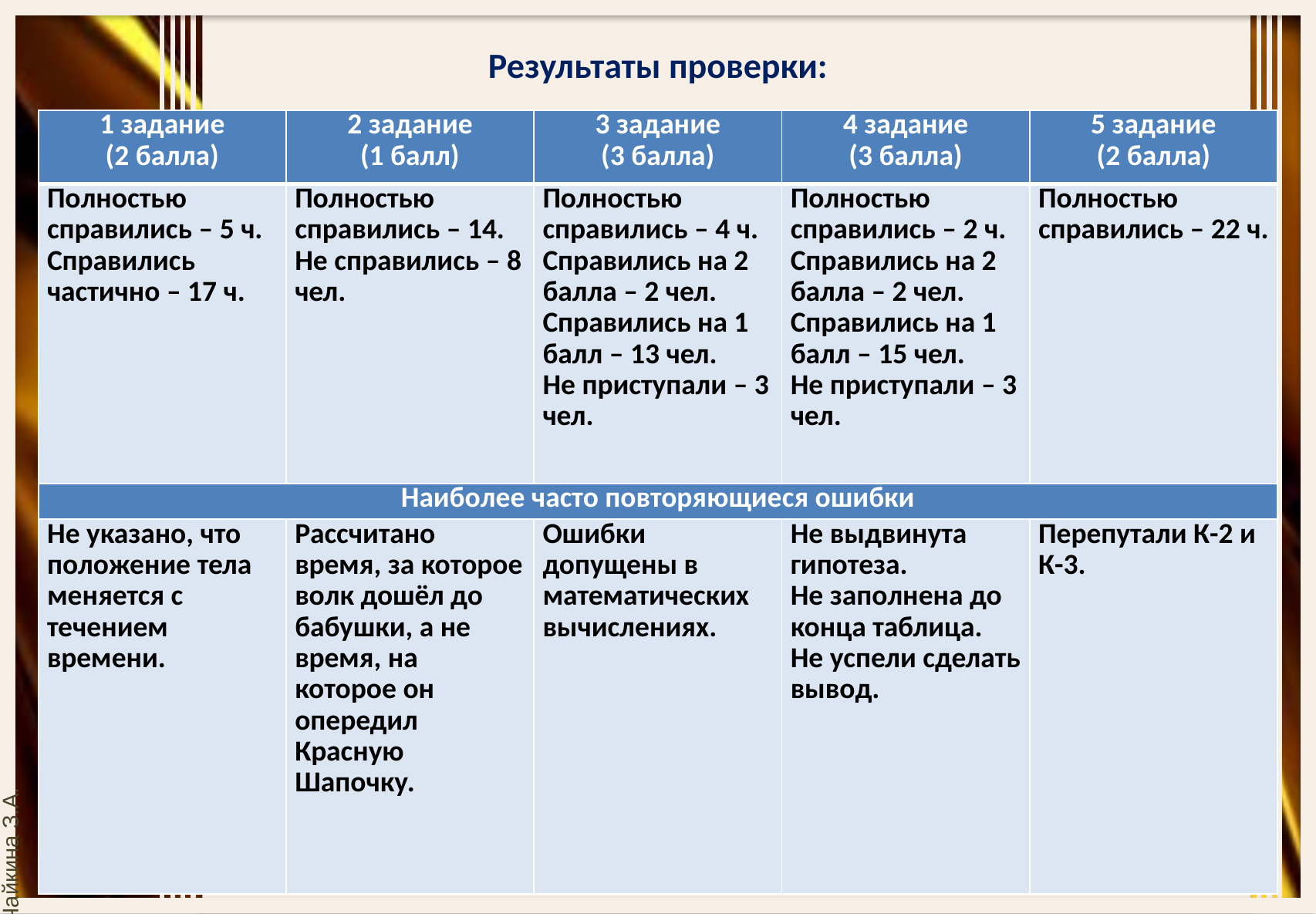

# Результаты проверки:
| 1 задание (2 балла) | 2 задание (1 балл) | 3 задание (3 балла) | 4 задание (3 балла) | 5 задание (2 балла) |
| --- | --- | --- | --- | --- |
| Полностью справились – 5 ч. Справились частично – 17 ч. | Полностью справились – 14. Не справились – 8 чел. | Полностью справились – 4 ч. Справились на 2 балла – 2 чел. Справились на 1 балл – 13 чел. Не приступали – 3 чел. | Полностью справились – 2 ч. Справились на 2 балла – 2 чел. Справились на 1 балл – 15 чел. Не приступали – 3 чел. | Полностью справились – 22 ч. |
| Наиболее часто повторяющиеся ошибки |  |  |  |  |
| Не указано, что положение тела меняется с течением времени. | Рассчитано время, за которое волк дошёл до бабушки, а не время, на которое он опередил Красную Шапочку. | Ошибки допущены в математических вычислениях. | Не выдвинута гипотеза. Не заполнена до конца таблица. Не успели сделать вывод. | Перепутали К-2 и К-3. |